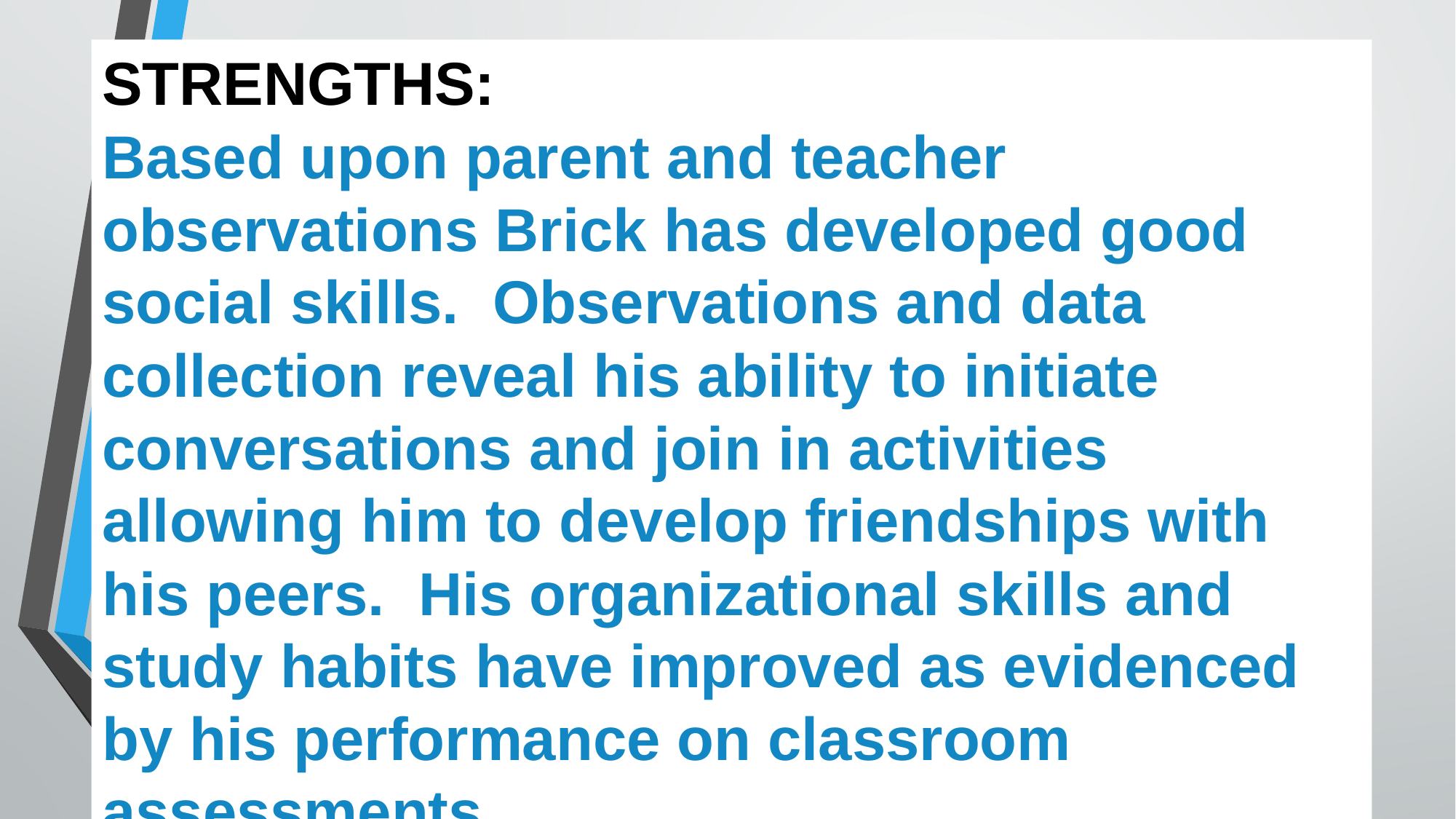

STRENGTHS:
Based upon parent and teacher observations Brick has developed good social skills.  Observations and data collection reveal his ability to initiate conversations and join in activities allowing him to develop friendships with his peers.  His organizational skills and study habits have improved as evidenced by his performance on classroom assessments.